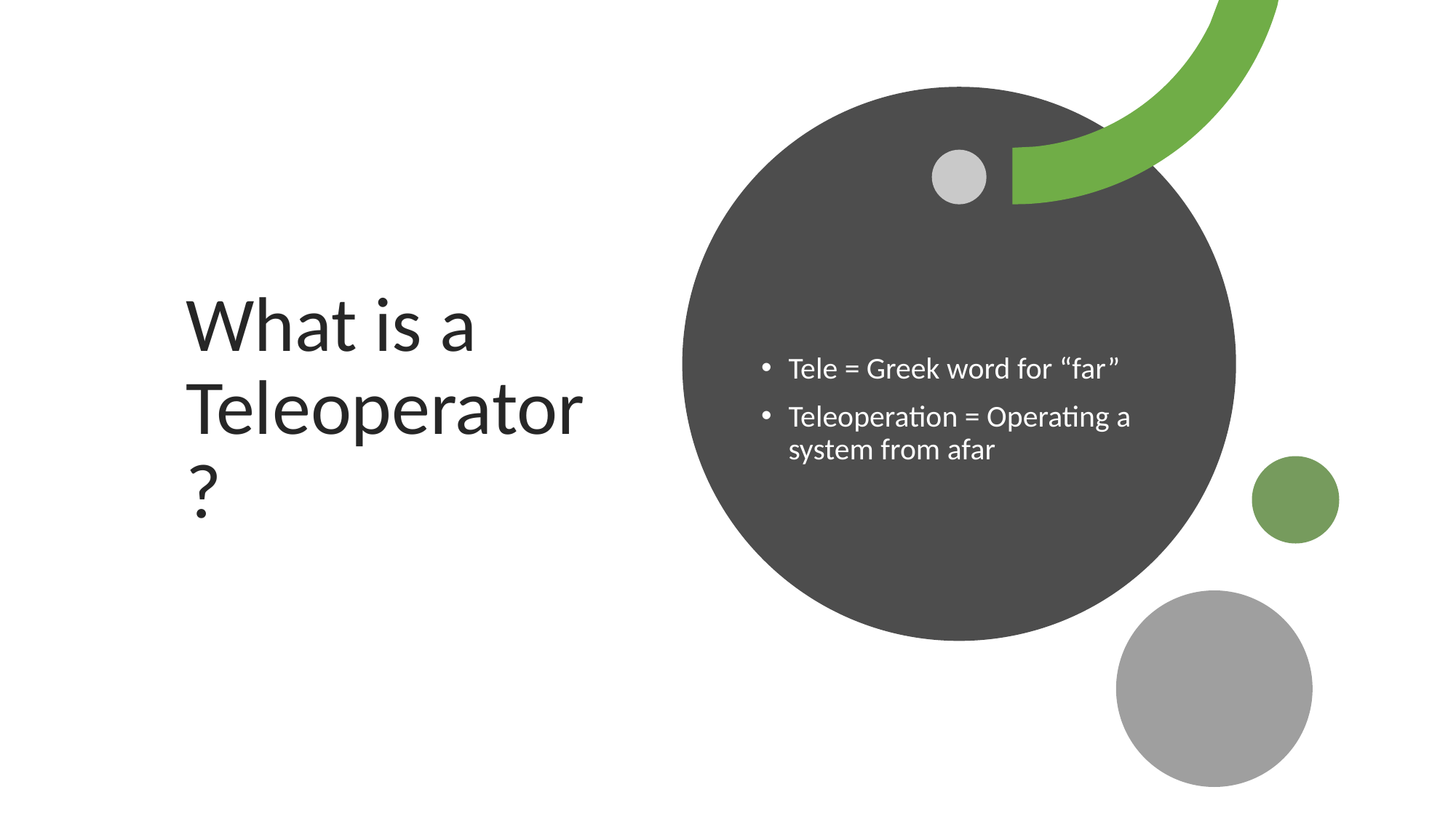

# What is a Teleoperator?

Tele = Greek word for “far”
Teleoperation = Operating a system from afar